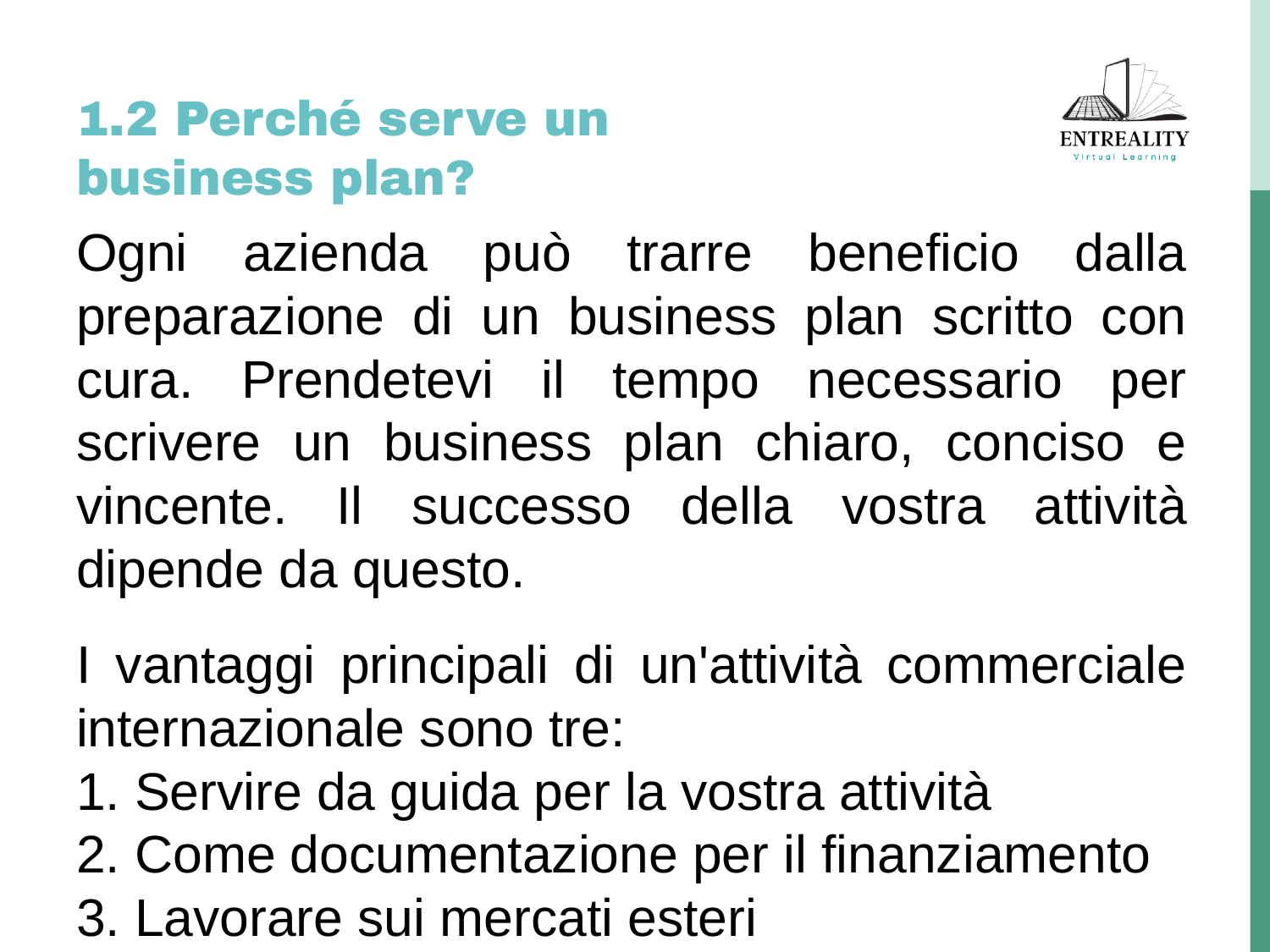

# 1.2 Perché serve un business plan?
Ogni azienda può trarre beneficio dalla preparazione di un business plan scritto con cura. Prendetevi il tempo necessario per scrivere un business plan chiaro, conciso e vincente. Il successo della vostra attività dipende da questo.

I vantaggi principali di un'attività commerciale internazionale sono tre:
1. Servire da guida per la vostra attività
2. Come documentazione per il finanziamento
3. Lavorare sui mercati esteri